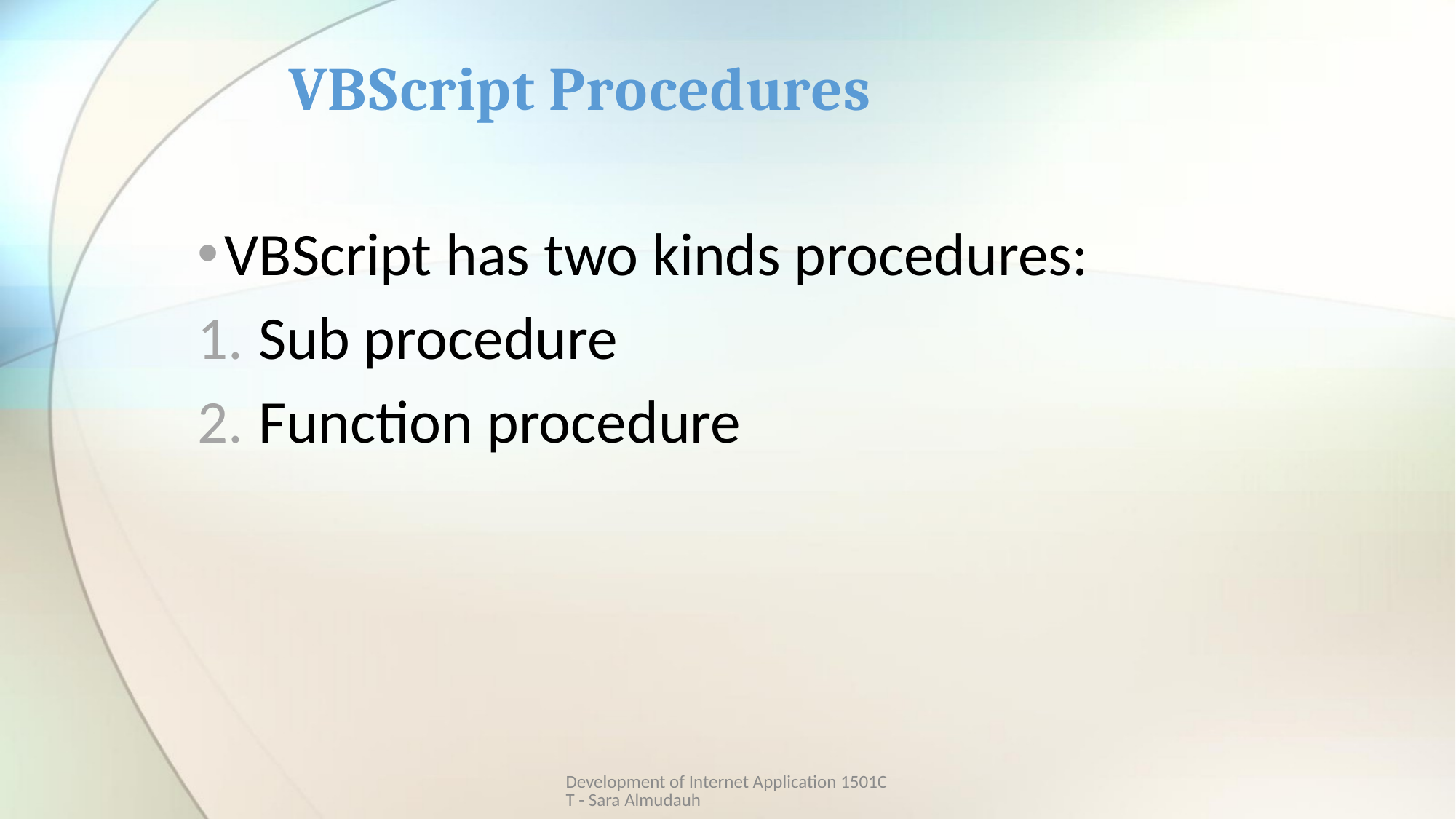

# VBScript Procedures
VBScript has two kinds procedures:
Sub procedure
Function procedure

Development of Internet Application 1501CT - Sara Almudauh